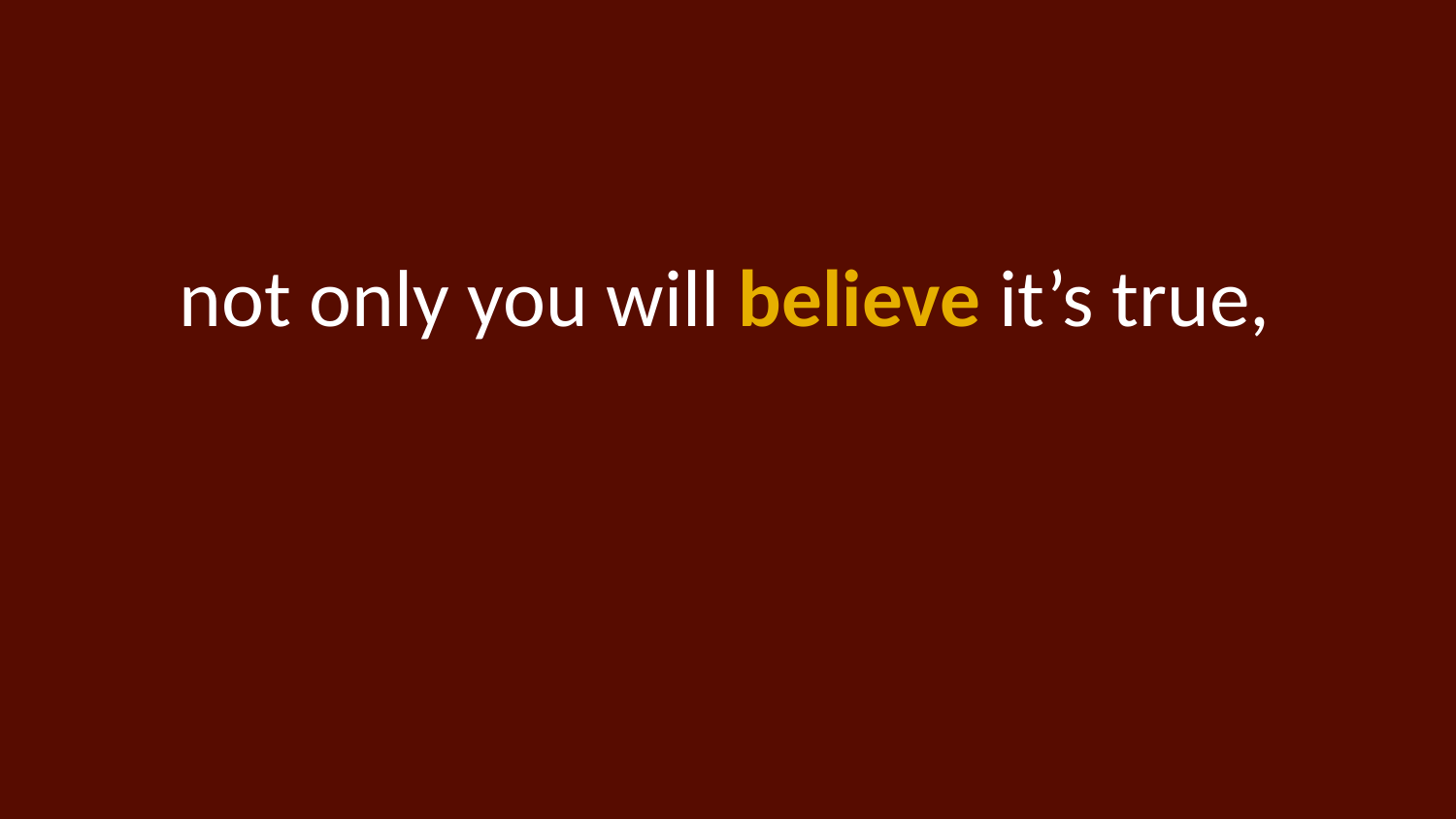

# not only you will believe it’s true,